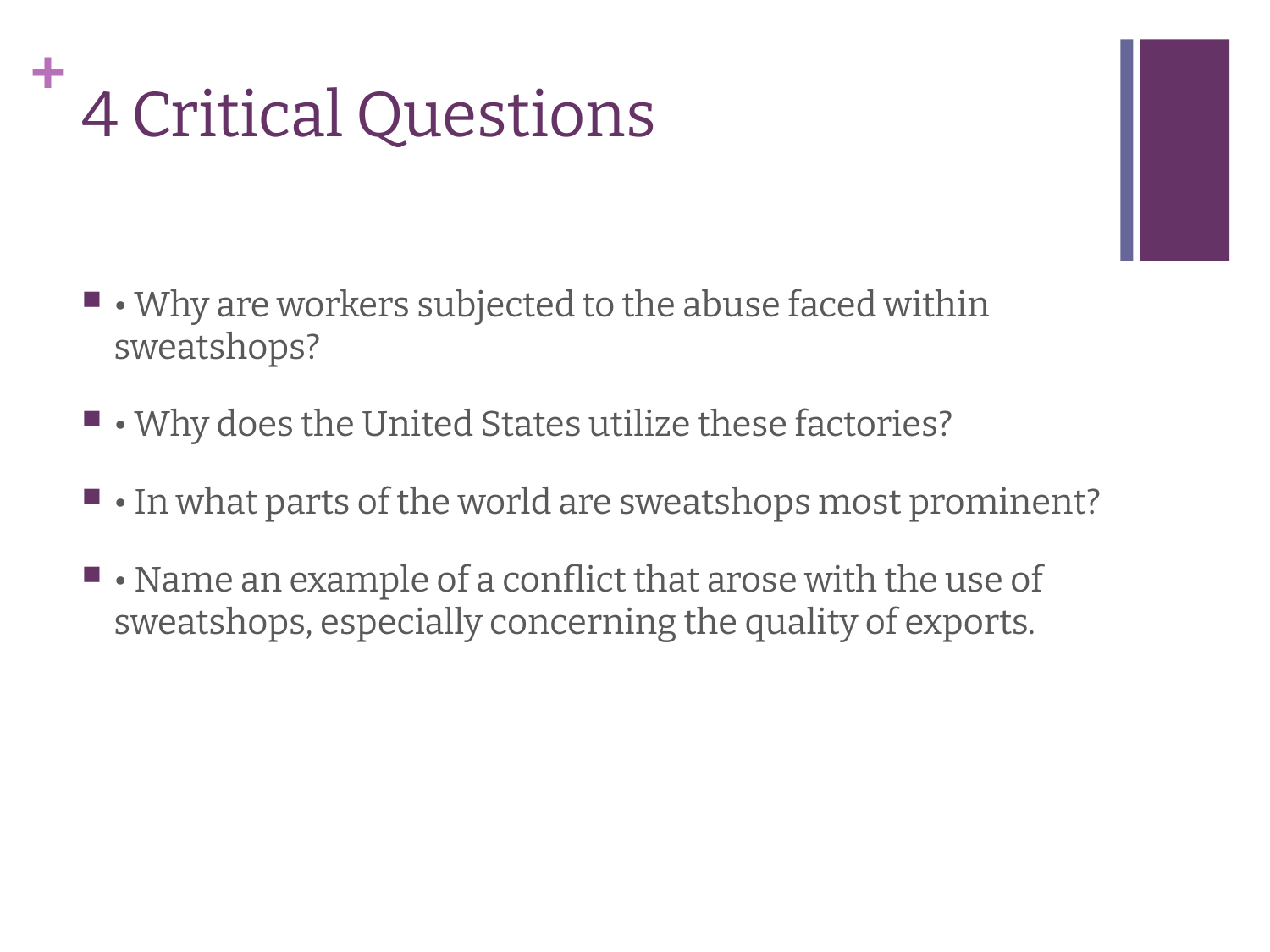

# 4 Critical Questions
• Why are workers subjected to the abuse faced within sweatshops?
• Why does the United States utilize these factories?
• In what parts of the world are sweatshops most prominent?
• Name an example of a conflict that arose with the use of sweatshops, especially concerning the quality of exports.